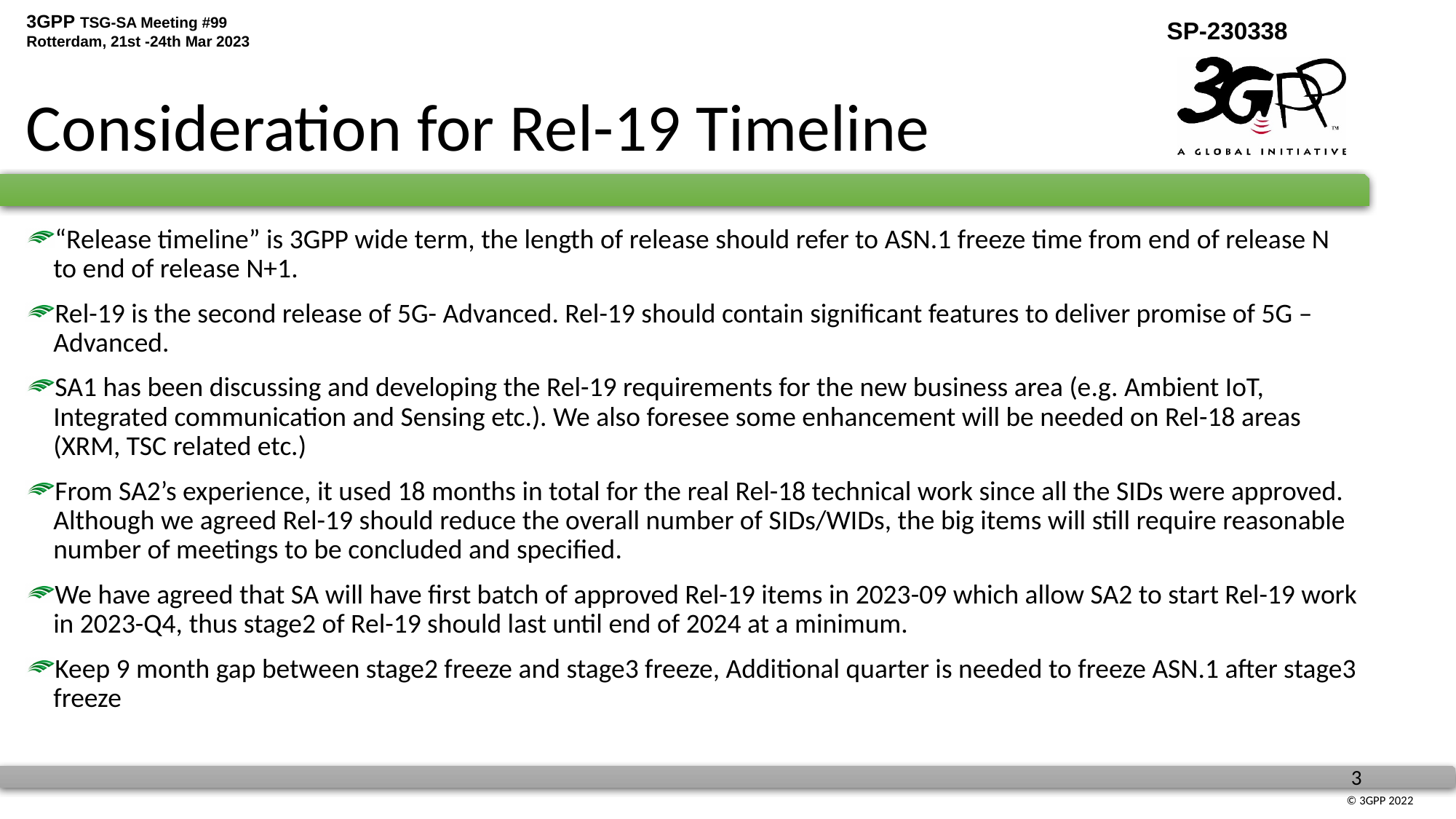

# Consideration for Rel-19 Timeline
“Release timeline” is 3GPP wide term, the length of release should refer to ASN.1 freeze time from end of release N to end of release N+1.
Rel-19 is the second release of 5G- Advanced. Rel-19 should contain significant features to deliver promise of 5G – Advanced.
SA1 has been discussing and developing the Rel-19 requirements for the new business area (e.g. Ambient IoT, Integrated communication and Sensing etc.). We also foresee some enhancement will be needed on Rel-18 areas (XRM, TSC related etc.)
From SA2’s experience, it used 18 months in total for the real Rel-18 technical work since all the SIDs were approved. Although we agreed Rel-19 should reduce the overall number of SIDs/WIDs, the big items will still require reasonable number of meetings to be concluded and specified.
We have agreed that SA will have first batch of approved Rel-19 items in 2023-09 which allow SA2 to start Rel-19 work in 2023-Q4, thus stage2 of Rel-19 should last until end of 2024 at a minimum.
Keep 9 month gap between stage2 freeze and stage3 freeze, Additional quarter is needed to freeze ASN.1 after stage3 freeze